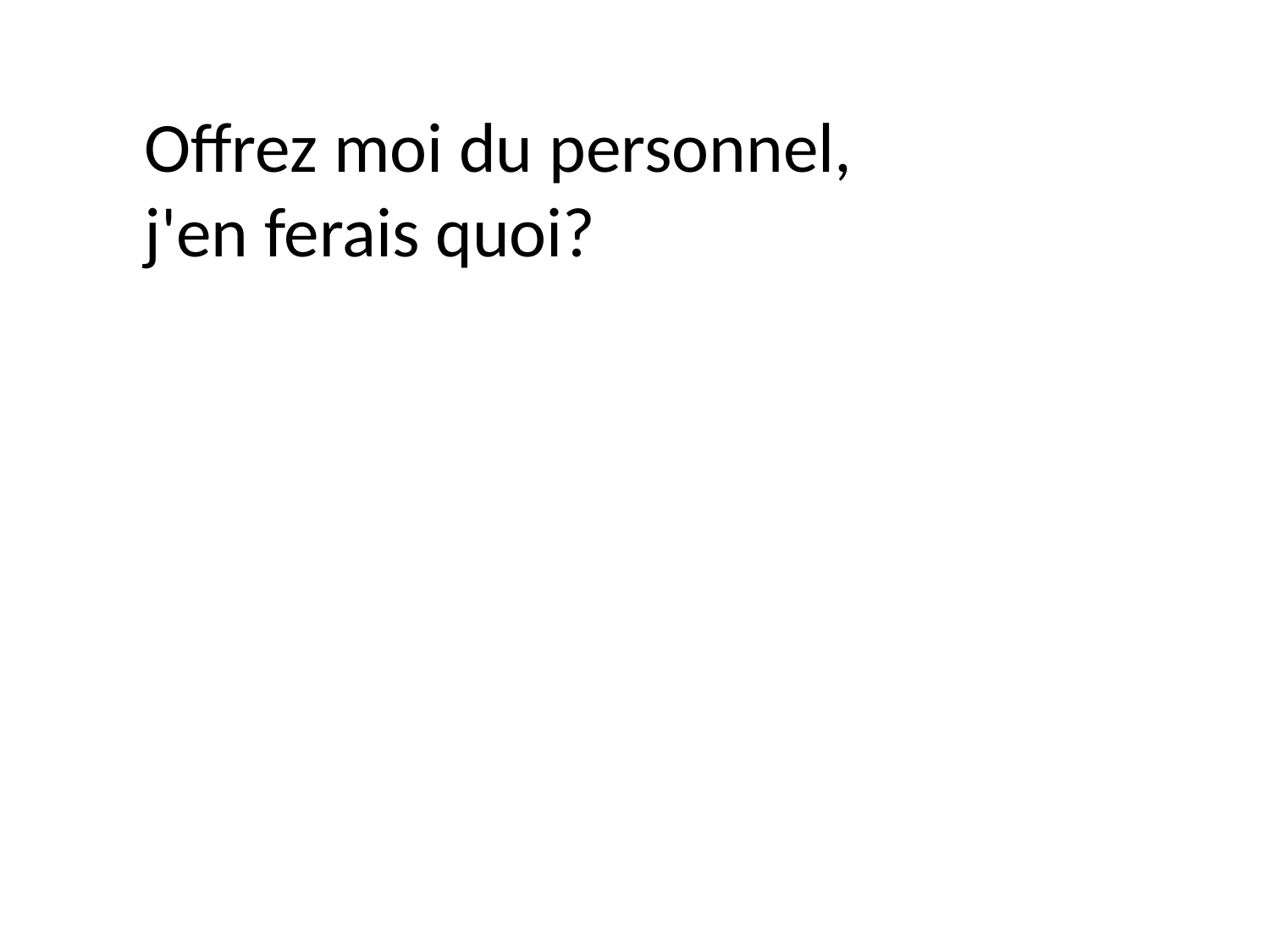

Offrez moi du personnel,
j'en ferais quoi?